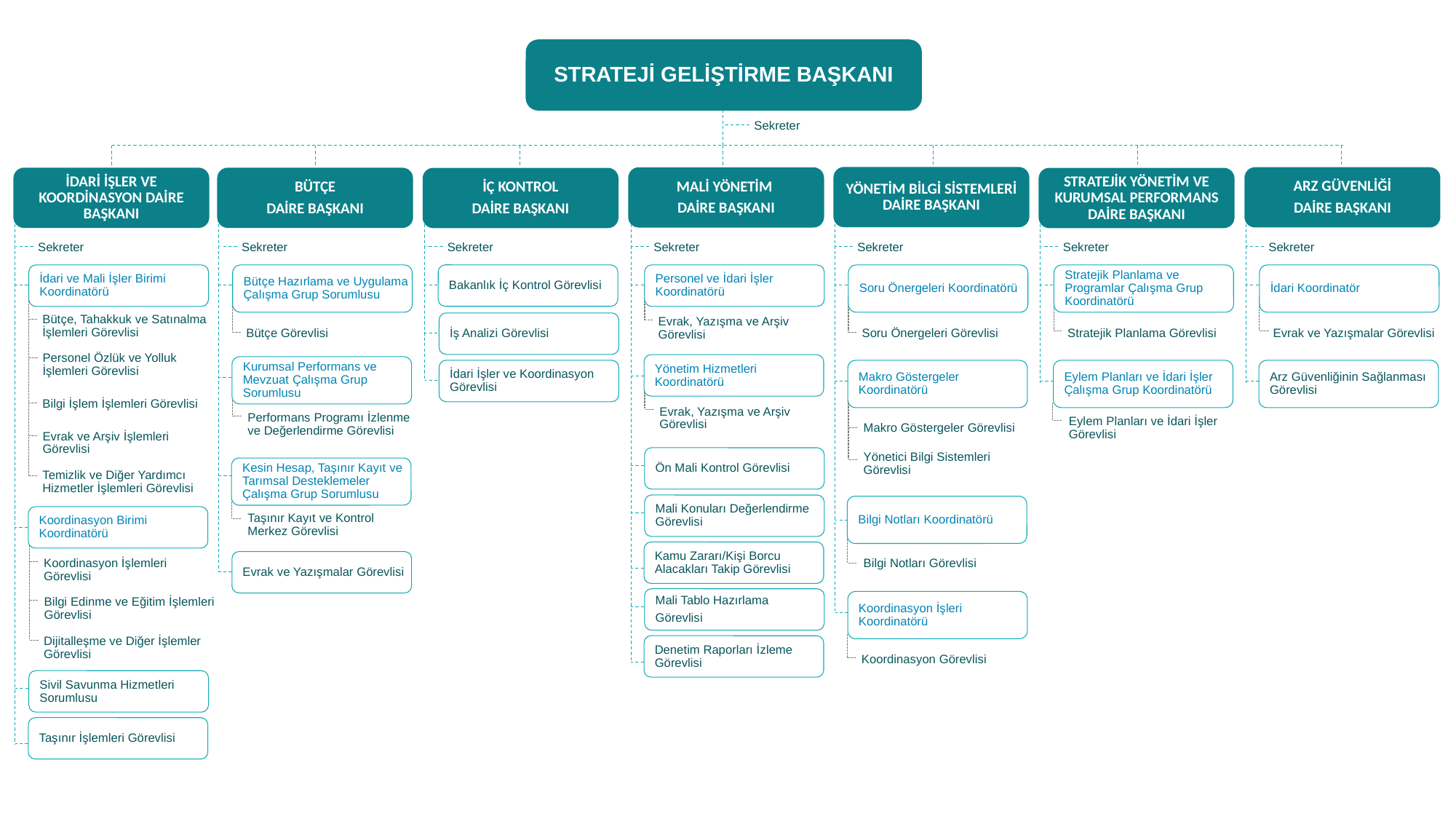

STRATEJİ GELİŞTİRME BAŞKANI
Sekreter
YÖNETİM BİLGİ SİSTEMLERİ DAİRE BAŞKANI
ARZ GÜVENLİĞİ
DAİRE BAŞKANI
MALİ YÖNETİM
DAİRE BAŞKANI
İDARİ İŞLER VE KOORDİNASYON DAİRE BAŞKANI
BÜTÇE
DAİRE BAŞKANI
İÇ KONTROL
DAİRE BAŞKANI
STRATEJİK YÖNETİM VE KURUMSAL PERFORMANS DAİRE BAŞKANI
Sekreter
Sekreter
Sekreter
Sekreter
Sekreter
Sekreter
Sekreter
Bakanlık İç Kontrol Görevlisi
İdari ve Mali İşler Birimi Koordinatörü
Bütçe Hazırlama ve Uygulama Çalışma Grup Sorumlusu
Personel ve İdari İşler Koordinatörü
Soru Önergeleri Koordinatörü
Stratejik Planlama ve Programlar Çalışma Grup Koordinatörü
İdari Koordinatör
Bütçe, Tahakkuk ve Satınalma İşlemleri Görevlisi
Evrak, Yazışma ve Arşiv Görevlisi
İş Analizi Görevlisi
Bütçe Görevlisi
Soru Önergeleri Görevlisi
Stratejik Planlama Görevlisi
Evrak ve Yazışmalar Görevlisi
Personel Özlük ve Yolluk İşlemleri Görevlisi
Yönetim Hizmetleri Koordinatörü
Kurumsal Performans ve Mevzuat Çalışma Grup Sorumlusu
İdari İşler ve Koordinasyon Görevlisi
Makro Göstergeler Koordinatörü
Eylem Planları ve İdari İşler Çalışma Grup Koordinatörü
Arz Güvenliğinin Sağlanması Görevlisi
Bilgi İşlem İşlemleri Görevlisi
Evrak, Yazışma ve Arşiv Görevlisi
Performans Programı İzlenme ve Değerlendirme Görevlisi
Makro Göstergeler Görevlisi
Eylem Planları ve İdari İşler Görevlisi
Evrak ve Arşiv İşlemleri Görevlisi
Yönetici Bilgi Sistemleri Görevlisi
Ön Mali Kontrol Görevlisi
Kesin Hesap, Taşınır Kayıt ve Tarımsal Desteklemeler Çalışma Grup Sorumlusu
Temizlik ve Diğer Yardımcı Hizmetler İşlemleri Görevlisi
Mali Konuları Değerlendirme Görevlisi
Bilgi Notları Koordinatörü
Taşınır Kayıt ve Kontrol  Merkez Görevlisi
Koordinasyon Birimi Koordinatörü
Kamu Zararı/Kişi Borcu Alacakları Takip Görevlisi
Bilgi Notları Görevlisi
Koordinasyon İşlemleri Görevlisi
Evrak ve Yazışmalar Görevlisi
Mali Tablo Hazırlama
Görevlisi
Bilgi Edinme ve Eğitim İşlemleri Görevlisi
Koordinasyon İşleri Koordinatörü
Dijitalleşme ve Diğer İşlemler Görevlisi
Denetim Raporları İzleme Görevlisi
Koordinasyon Görevlisi
Sivil Savunma Hizmetleri Sorumlusu
Taşınır İşlemleri Görevlisi